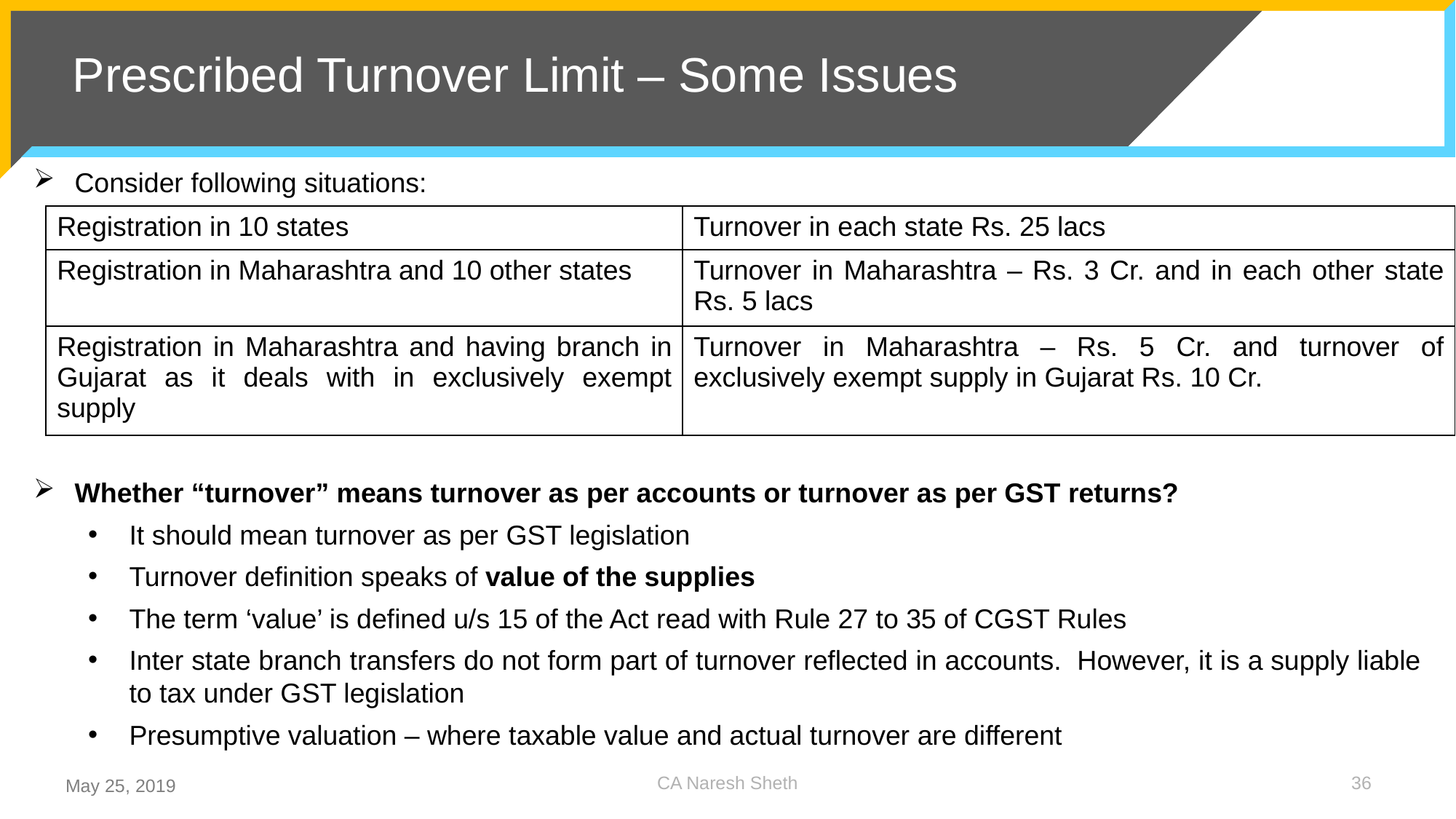

# Prescribed Turnover Limit – Some Issues
Consider following situations:

Whether “turnover” means turnover as per accounts or turnover as per GST returns?
It should mean turnover as per GST legislation
Turnover definition speaks of value of the supplies
The term ‘value’ is defined u/s 15 of the Act read with Rule 27 to 35 of CGST Rules
Inter state branch transfers do not form part of turnover reflected in accounts.  However, it is a supply liable to tax under GST legislation
Presumptive valuation – where taxable value and actual turnover are different
| Registration in 10 states | Turnover in each state Rs. 25 lacs |
| --- | --- |
| Registration in Maharashtra and 10 other states | Turnover in Maharashtra – Rs. 3 Cr. and in each other state Rs. 5 lacs |
| Registration in Maharashtra and having branch in Gujarat as it deals with in exclusively exempt supply | Turnover in Maharashtra – Rs. 5 Cr. and turnover of exclusively exempt supply in Gujarat Rs. 10 Cr. |
CA Naresh Sheth
36
May 25, 2019